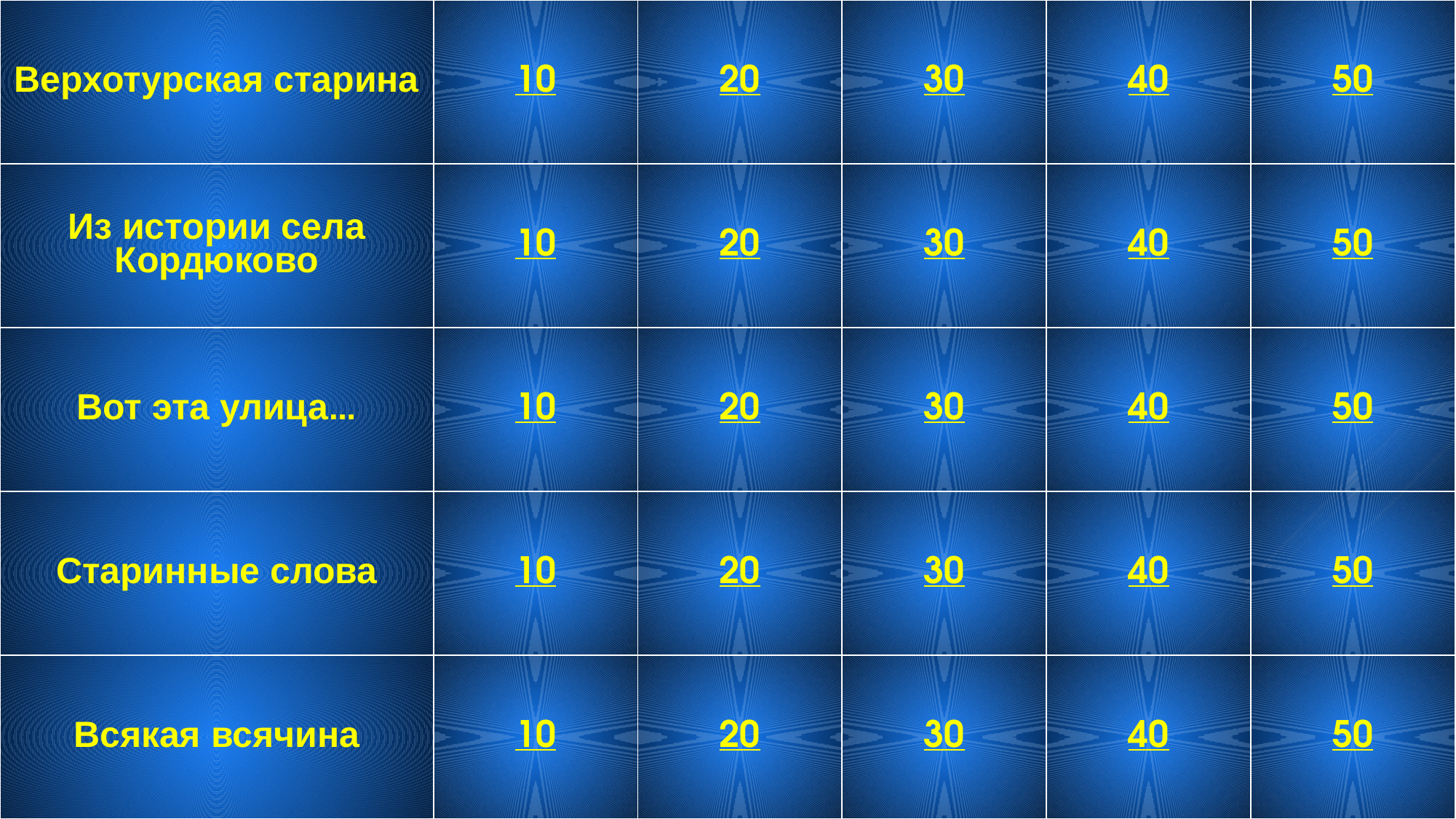

| Верхотурская старина | 10 | 20 | 30 | 40 | 50 |
| --- | --- | --- | --- | --- | --- |
| Из истории села Кордюково | 10 | 20 | 30 | 40 | 50 |
| Вот эта улица… | 10 | 20 | 30 | 40 | 50 |
| Старинные слова | 10 | 20 | 30 | 40 | 50 |
| Всякая всячина | 10 | 20 | 30 | 40 | 50 |